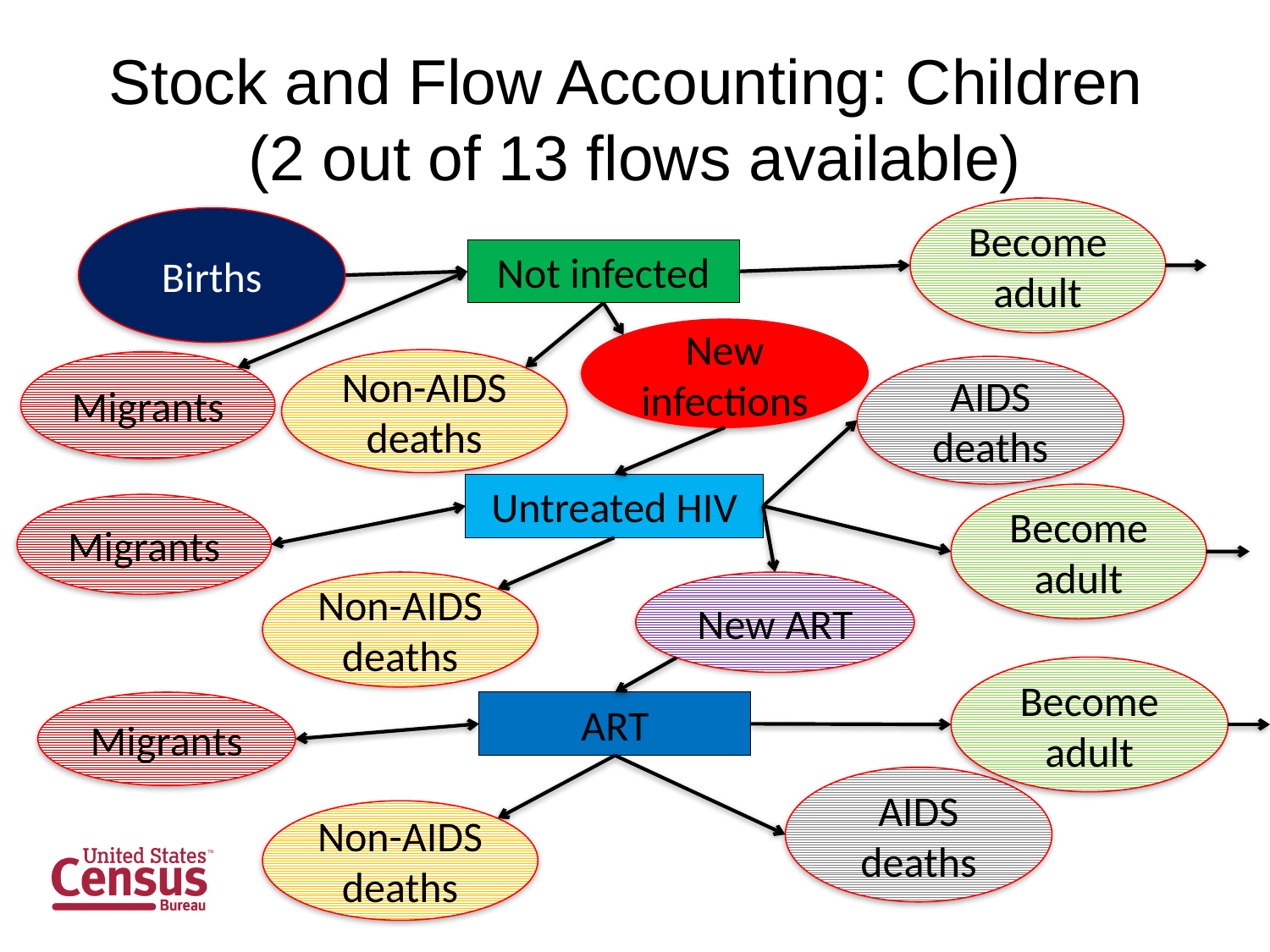

# Stock and Flow Accounting: Children (2 out of 13 flows available)
Become adult
Births
Not infected
New infections
Non-AIDS deaths
Migrants
AIDS deaths
Untreated HIV
Become adult
Migrants
Non-AIDS deaths
New ART
Become adult
Migrants
ART
AIDS deaths
Non-AIDS deaths
26